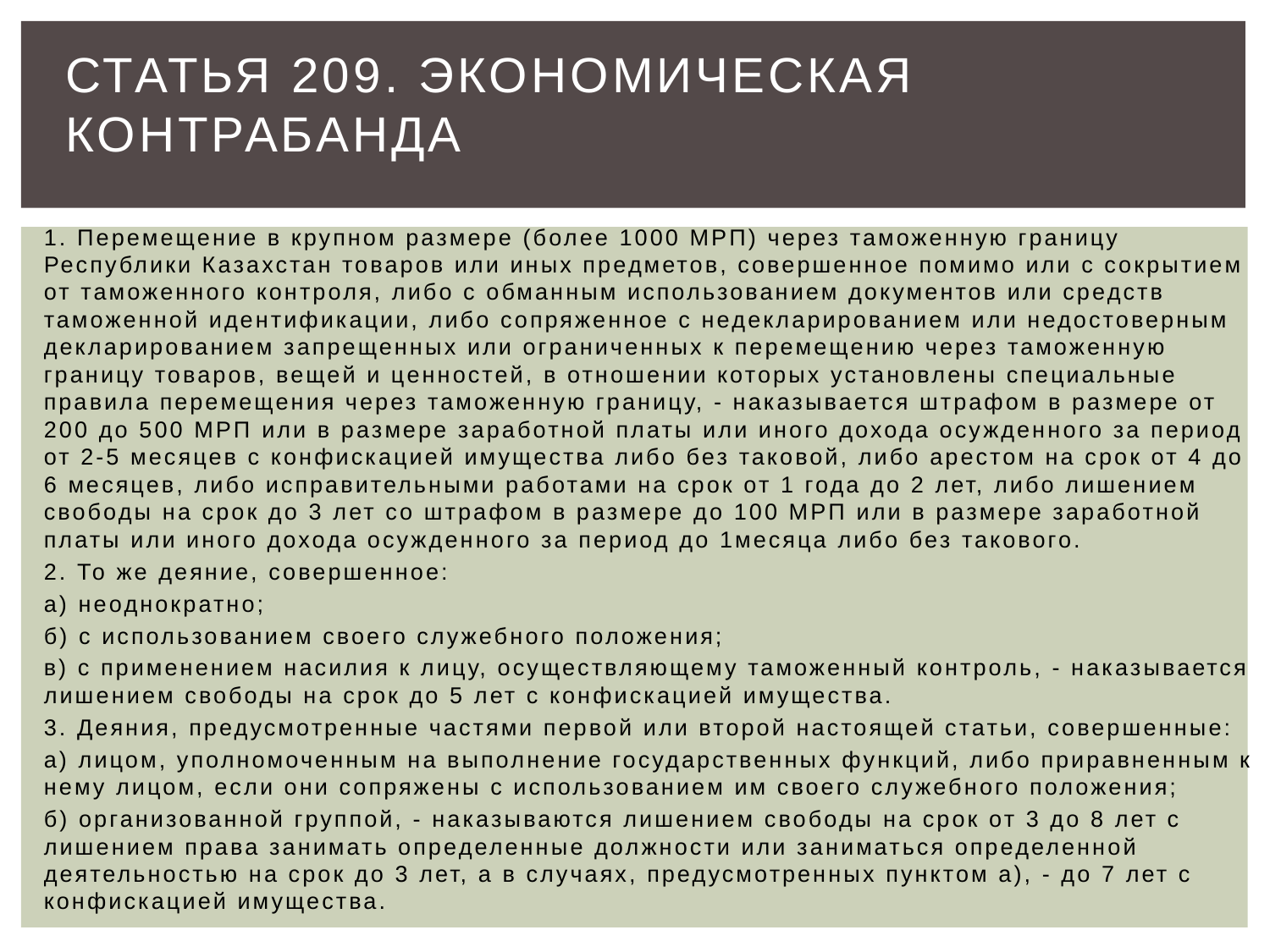

# Статья 209. Экономическая контрабанда
1. Перемещение в крупном размере (более 1000 МРП) через таможенную границу Республики Казахстан товаров или иных предметов, совершенное помимо или с сокрытием от таможенного контроля, либо с обманным использованием документов или средств таможенной идентификации, либо сопряженное с недекларированием или недостоверным декларированием запрещенных или ограниченных к перемещению через таможенную границу товаров, вещей и ценностей, в отношении которых установлены специальные правила перемещения через таможенную границу, - наказывается штрафом в размере от 200 до 500 МРП или в размере заработной платы или иного дохода осужденного за период от 2-5 месяцев с конфискацией имущества либо без таковой, либо арестом на срок от 4 до 6 месяцев, либо исправительными работами на срок от 1 года до 2 лет, либо лишением свободы на срок до 3 лет со штрафом в размере до 100 МРП или в размере заработной платы или иного дохода осужденного за период до 1месяца либо без такового.
2. То же деяние, совершенное:
а) неоднократно;
б) с использованием своего служебного положения;
в) с применением насилия к лицу, осуществляющему таможенный контроль, - наказывается лишением свободы на срок до 5 лет с конфискацией имущества.
3. Деяния, предусмотренные частями первой или второй настоящей статьи, совершенные:
а) лицом, уполномоченным на выполнение государственных функций, либо приравненным к нему лицом, если они сопряжены с использованием им своего служебного положения;
б) организованной группой, - наказываются лишением свободы на срок от 3 до 8 лет с лишением права занимать определенные должности или заниматься определенной деятельностью на срок до 3 лет, а в случаях, предусмотренных пунктом а), - до 7 лет с конфискацией имущества.